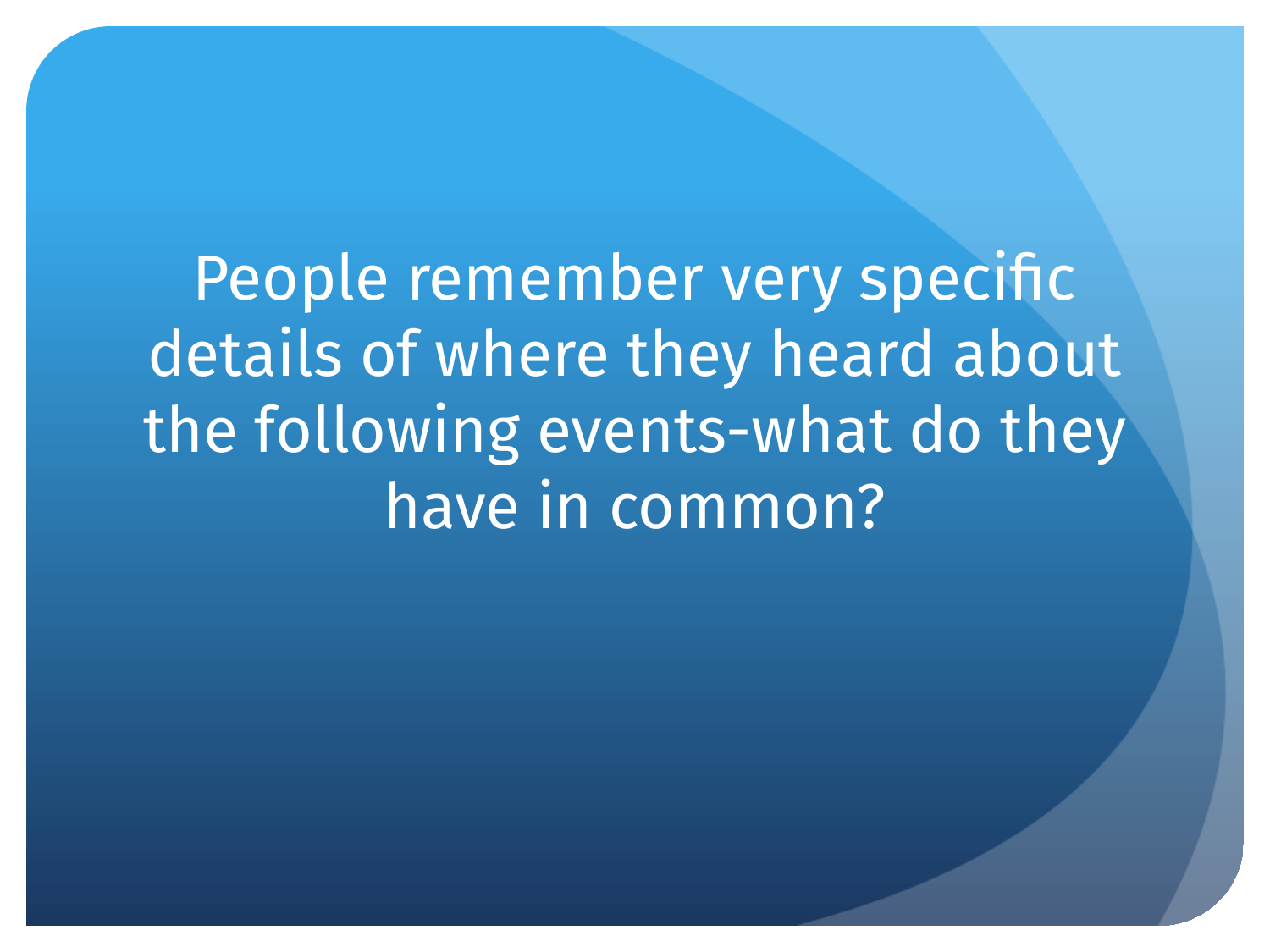

# People remember very specific details of where they heard about the following events-what do they have in common?